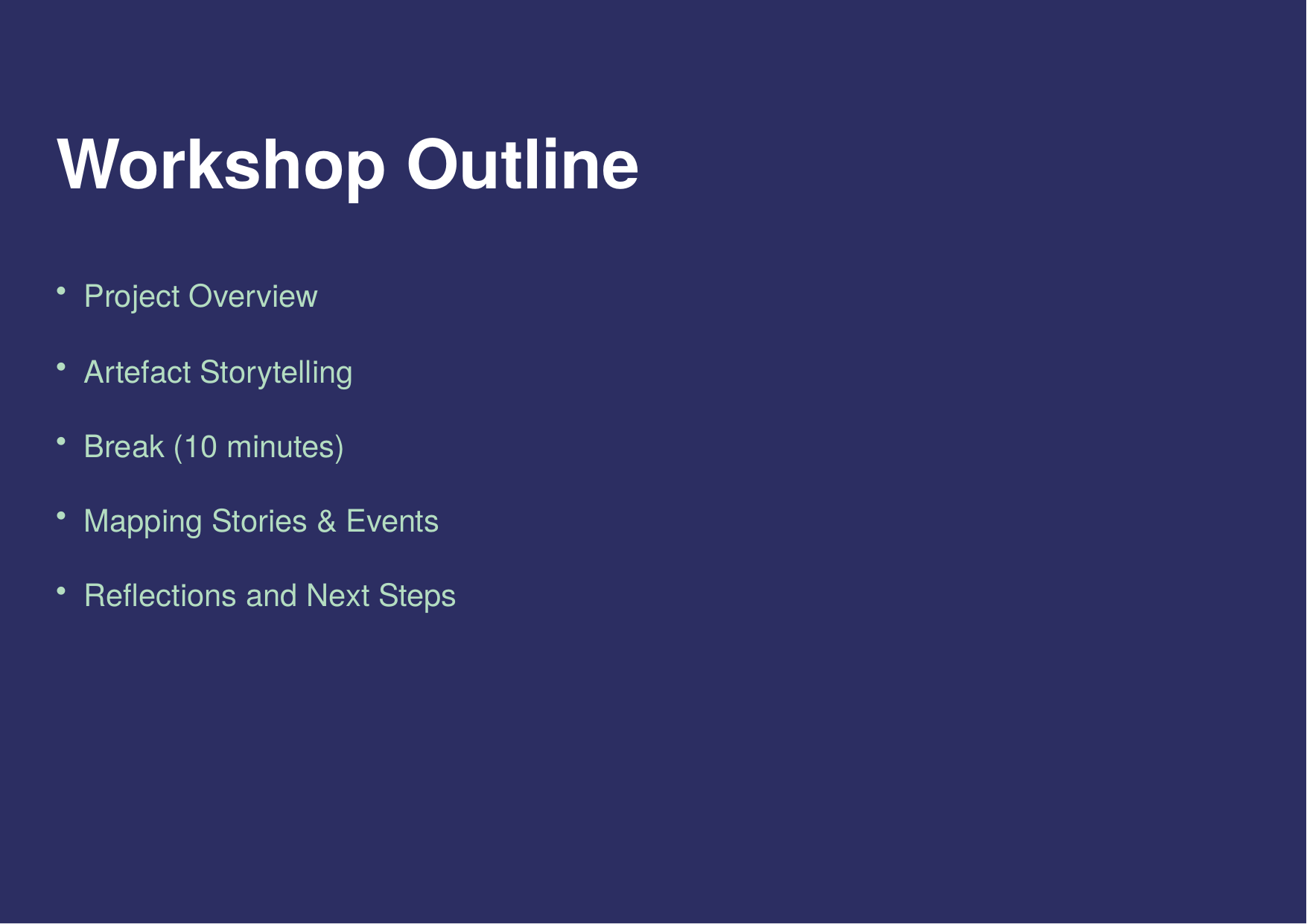

# Workshop Outline
Project Overview
Artefact Storytelling
Break (10 minutes)
Mapping Stories & Events
Reflections and Next Steps